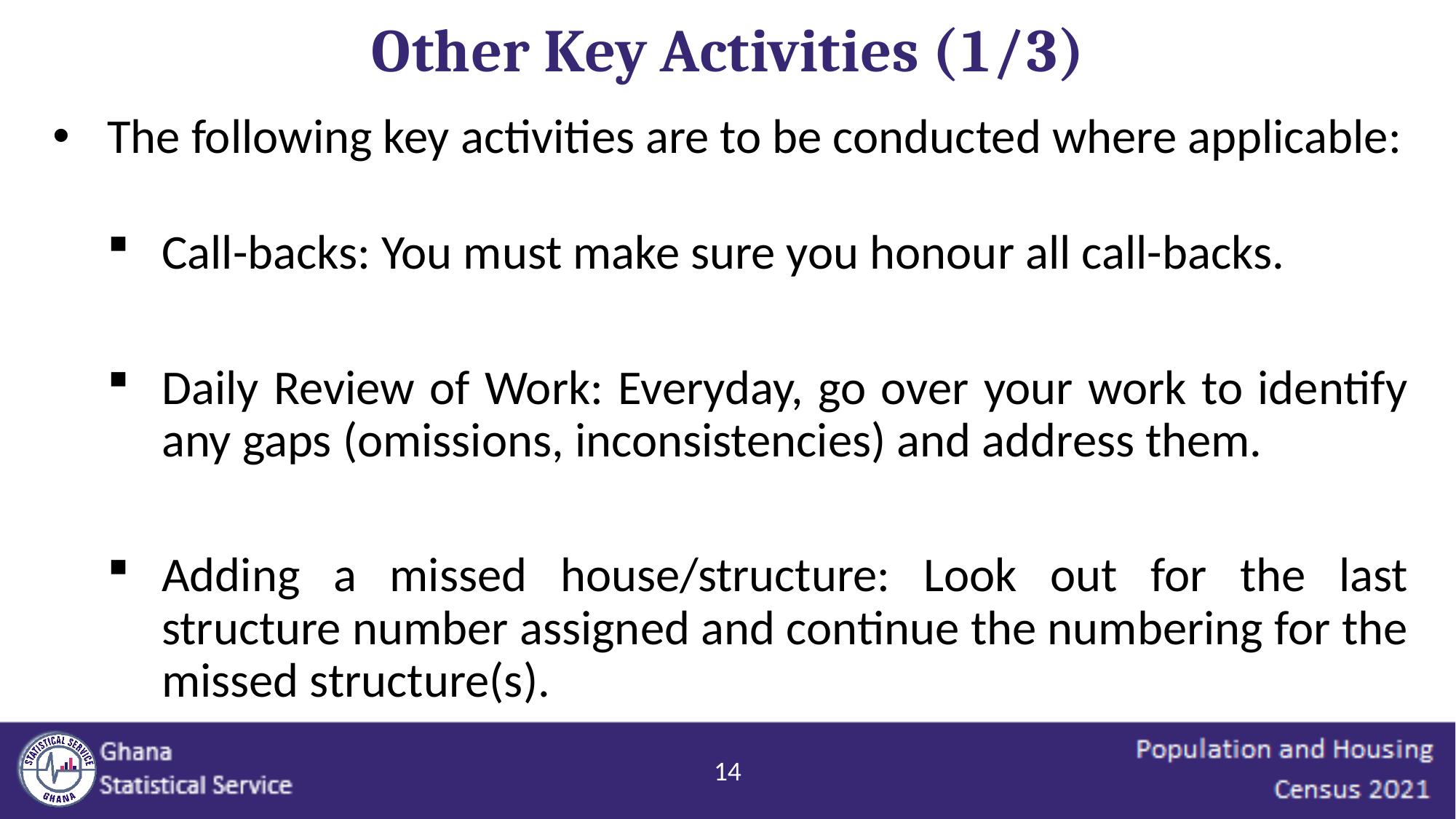

Other Key Activities (1/3)
The following key activities are to be conducted where applicable:

Call-backs: You must make sure you honour all call-backs.

Daily Review of Work: Everyday, go over your work to identify any gaps (omissions, inconsistencies) and address them.

Adding a missed house/structure: Look out for the last structure number assigned and continue the numbering for the missed structure(s).

14